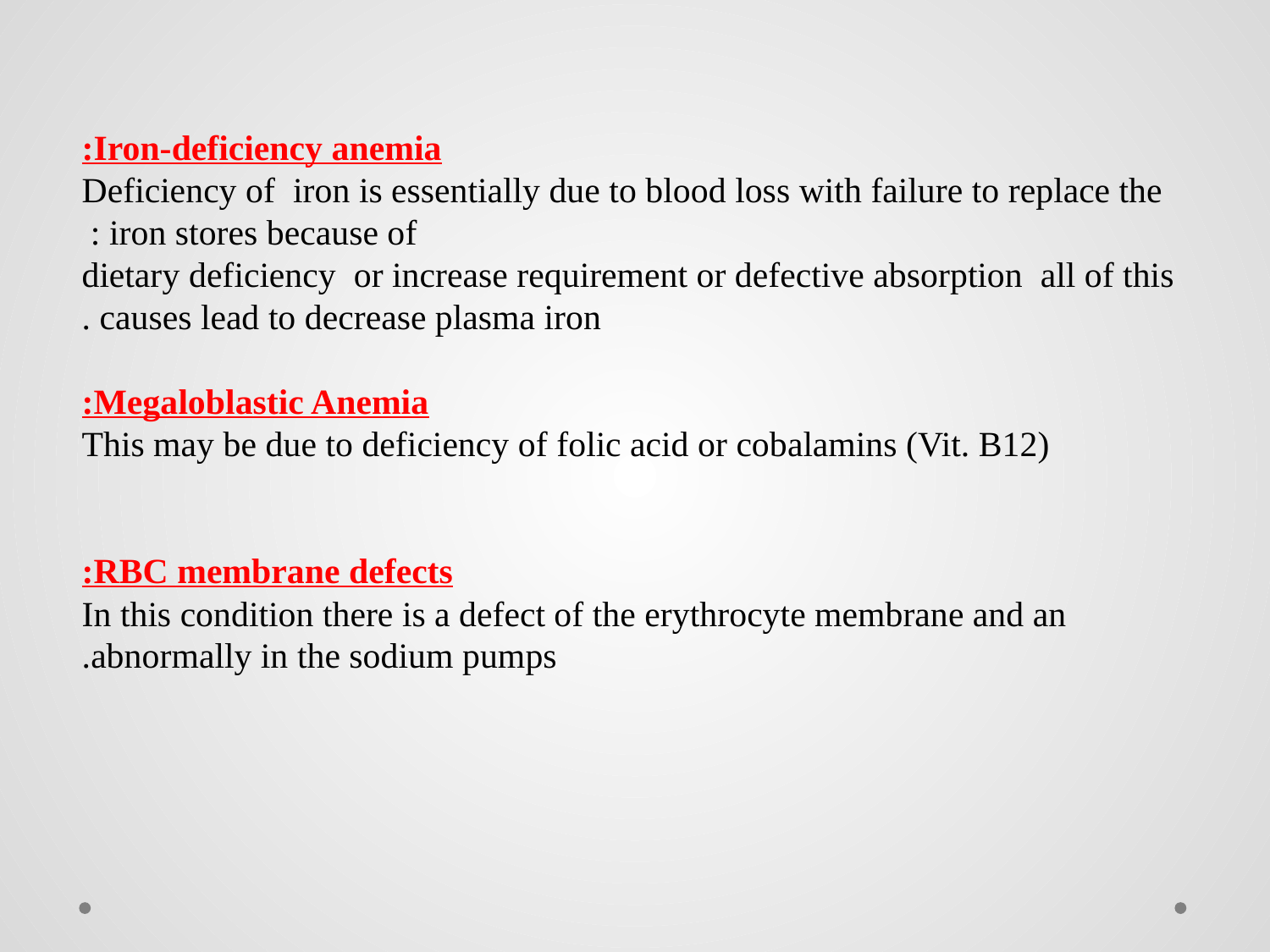

Iron-deficiency anemia:
Deficiency of  iron is essentially due to blood loss with failure to replace the iron stores because of :
dietary deficiency  or increase requirement or defective absorption  all of this causes lead to decrease plasma iron .

Megaloblastic Anemia:
This may be due to deficiency of folic acid or cobalamins (Vit. B12)

RBC membrane defects:
In this condition there is a defect of the erythrocyte membrane and an abnormally in the sodium pumps.